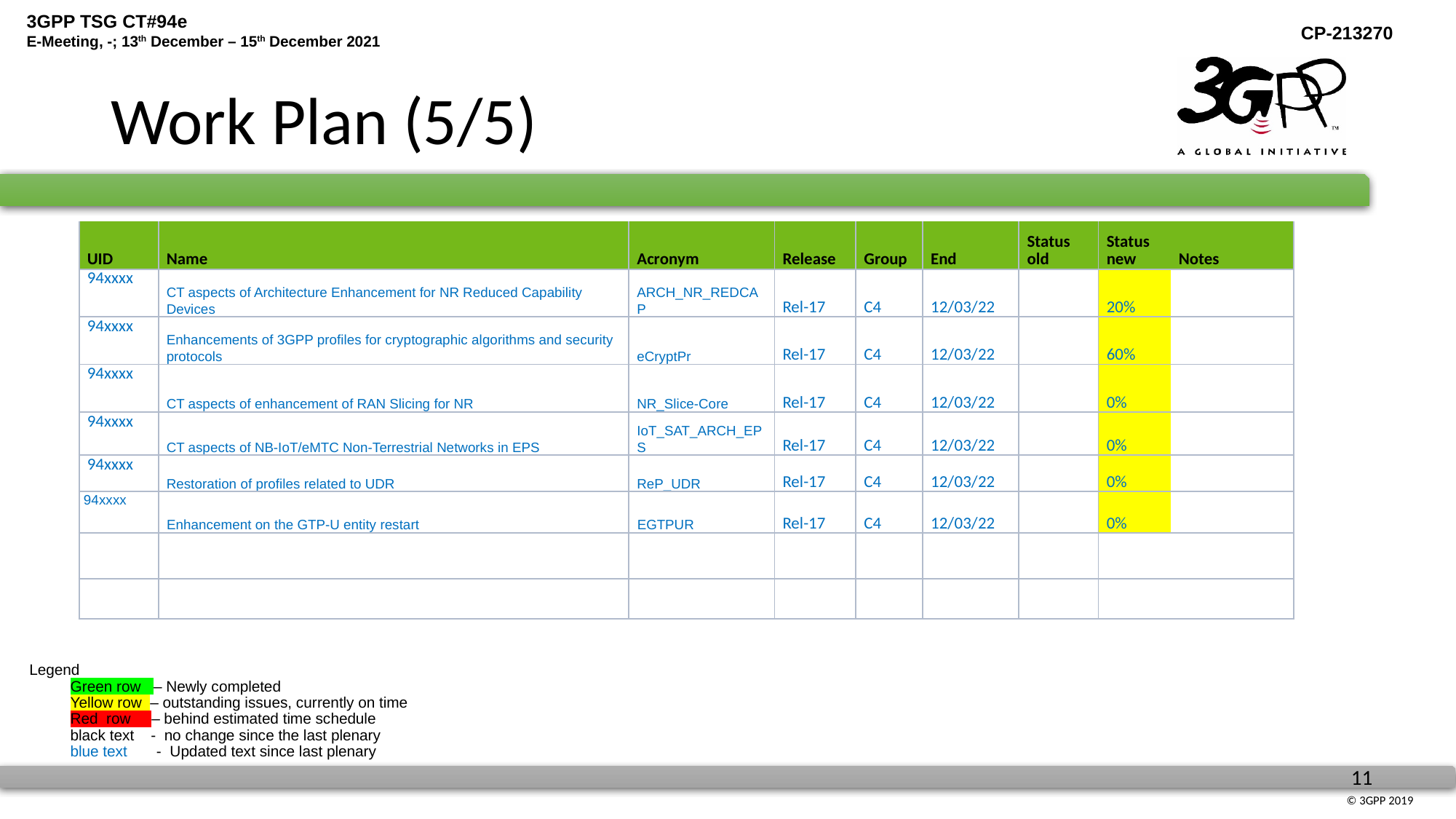

# Work Plan (5/5)
| UID | Name | Acronym | Release | Group | End | Status old | Status new | Notes |
| --- | --- | --- | --- | --- | --- | --- | --- | --- |
| 94xxxx | CT aspects of Architecture Enhancement for NR Reduced Capability Devices | ARCH\_NR\_REDCAP | Rel-17 | C4 | 12/03/22 |  | 20% |  |
| 94xxxx | Enhancements of 3GPP profiles for cryptographic algorithms and security protocols | eCryptPr | Rel-17 | C4 | 12/03/22 |  | 60% |  |
| 94xxxx | CT aspects of enhancement of RAN Slicing for NR | NR\_Slice-Core | Rel-17 | C4 | 12/03/22 |  | 0% |  |
| 94xxxx | CT aspects of NB-IoT/eMTC Non-Terrestrial Networks in EPS | IoT\_SAT\_ARCH\_EPS | Rel-17 | C4 | 12/03/22 |  | 0% |  |
| 94xxxx | Restoration of profiles related to UDR | ReP\_UDR | Rel-17 | C4 | 12/03/22 |  | 0% |  |
| 94xxxx | Enhancement on the GTP-U entity restart | EGTPUR | Rel-17 | C4 | 12/03/22 |  | 0% |  |
|  |  |  |  |  |  |  |  |  |
|  |  |  |  |  |  |  |  |  |
Legend
Green row   – Newly completed
	Yellow row  – outstanding issues, currently on time
Red  row     – behind estimated time schedule
	black text    -  no change since the last plenary
	blue text       -  Updated text since last plenary